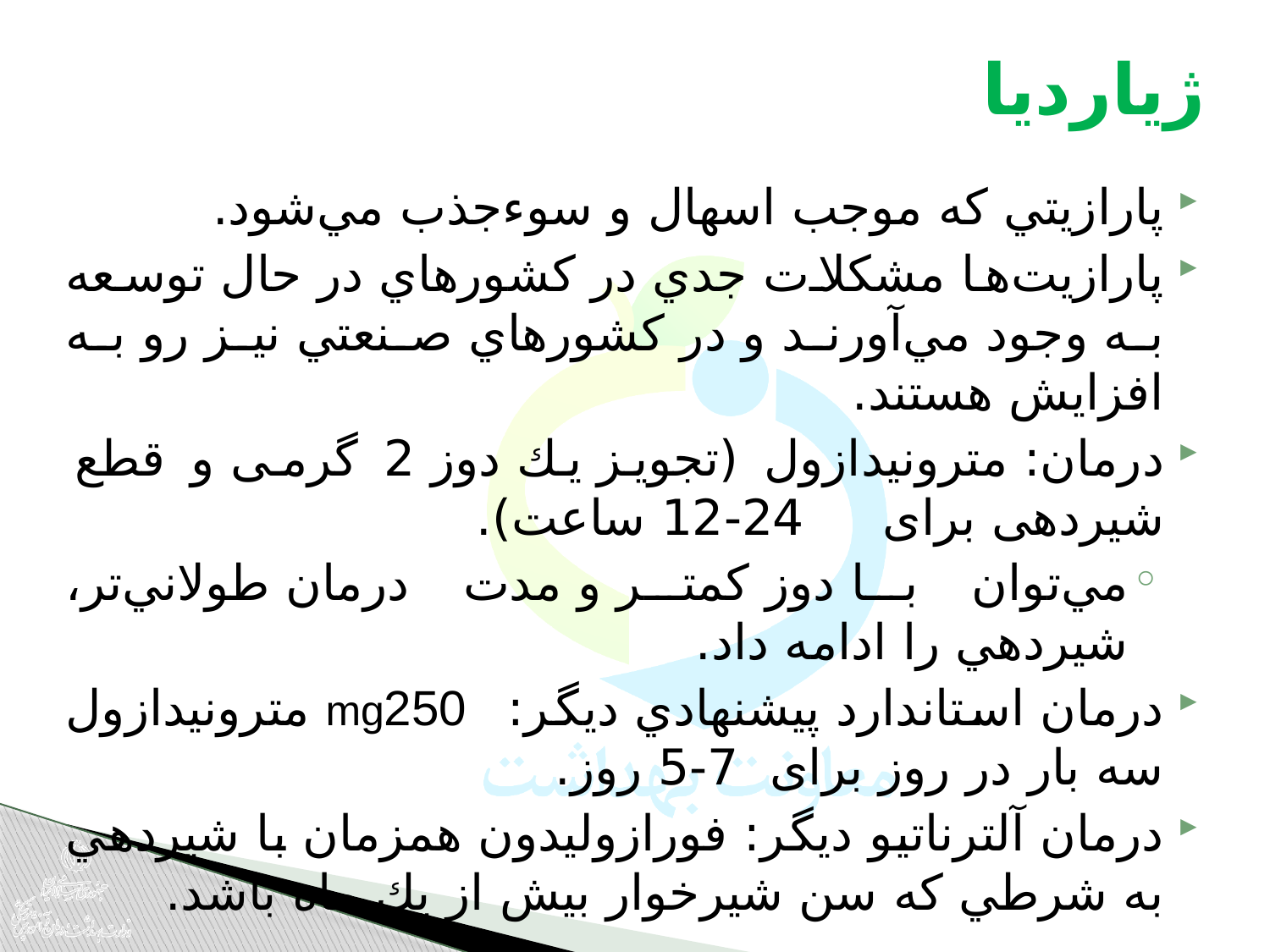

# ژیاردیا
پارازيتي كه موجب اسهال و سوءجذب مي‌شود.
پارازيت‌ها مشكلا‌ت جدي در كشورهاي در حال توسعه به وجود مي‌آورند و در كشورهاي صنعتي نيز رو به افزايش هستند.
درمان: مترونيدازول (تجويز يك دوز 2 گرمی ‌و قطع شیردهی برای     24-12 ساعت).
مي‌توان با دوز كمتر و مدت درمان طولا‌ني‌تر، شيردهي را ادامه داد.
درمان استاندارد پيشنهادي ديگر:  mg250 مترونيدازول سه بار در روز برای  7-5 روز.
درمان آلترناتيو ديگر: فورازوليدون همزمان با شيردهي به شرطي كه سن شيرخوار بيش از يك ماه باشد.